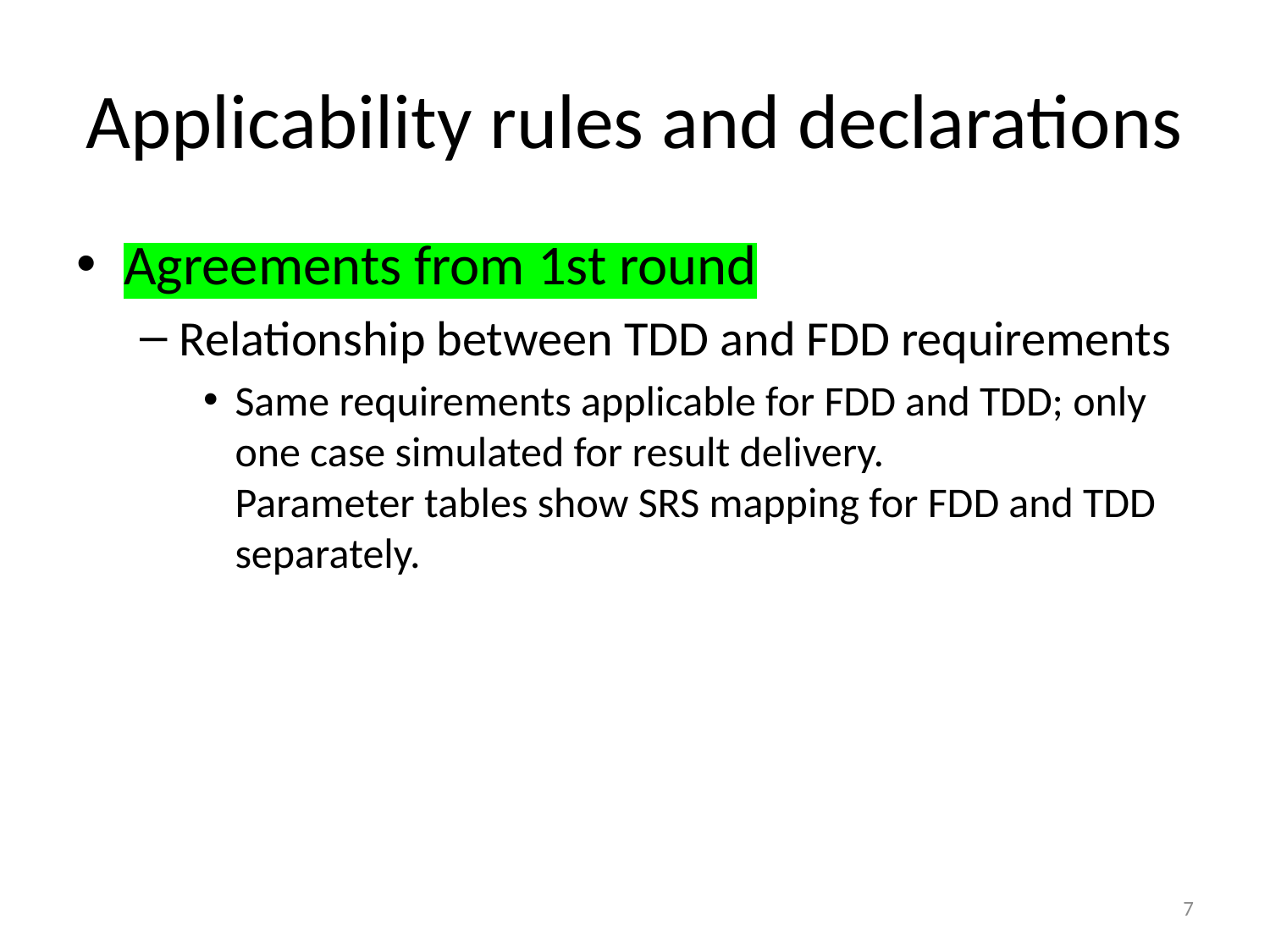

# Applicability rules and declarations
Agreements from 1st round
Relationship between TDD and FDD requirements
Same requirements applicable for FDD and TDD; only one case simulated for result delivery.
Parameter tables show SRS mapping for FDD and TDD separately.

7